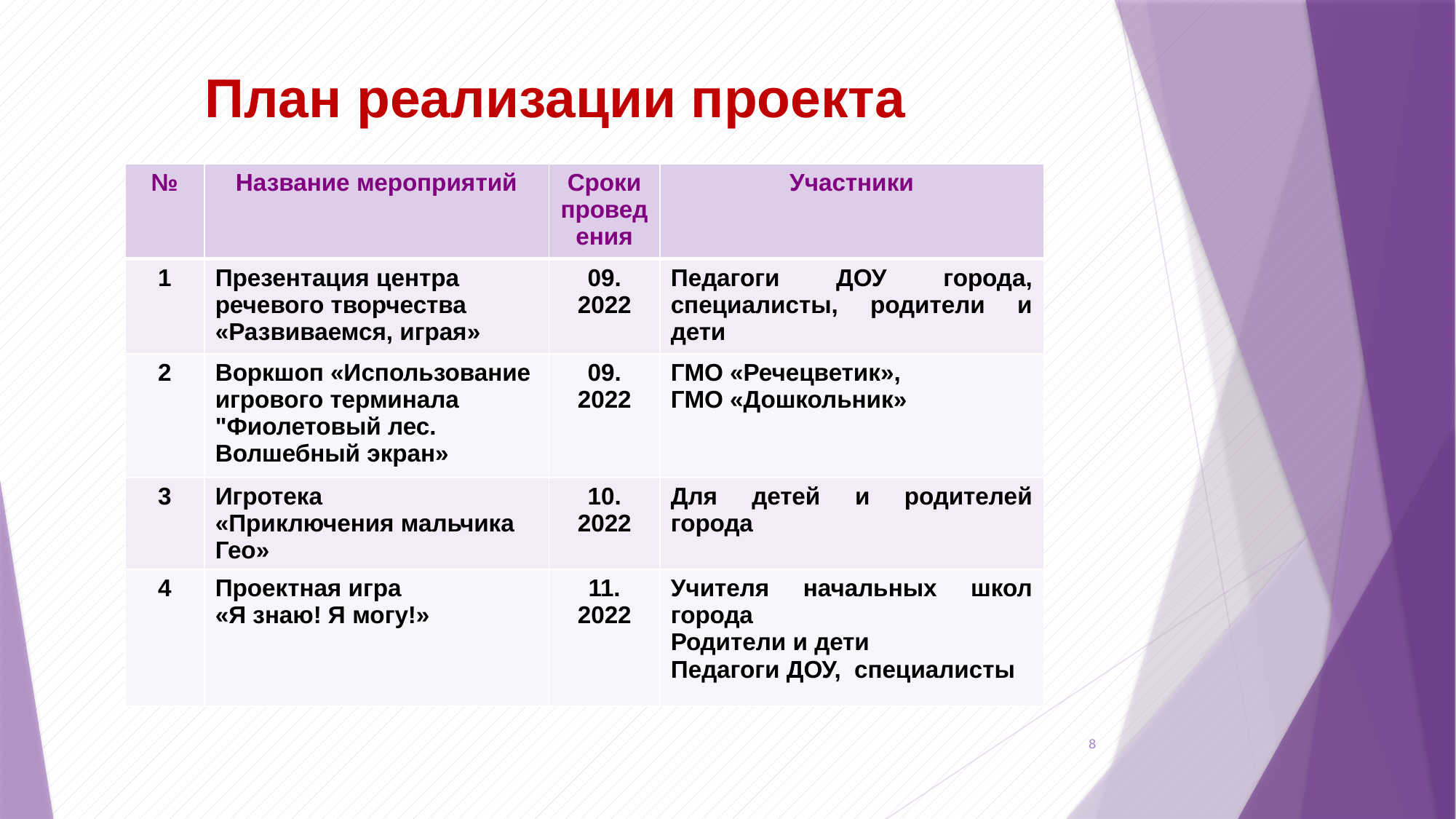

План реализации проекта
| № | Название мероприятий | Сроки проведения | Участники |
| --- | --- | --- | --- |
| 1 | Презентация центра речевого творчества «Развиваемся, играя» | 09. 2022 | Педагоги ДОУ города, специалисты, родители и дети |
| 2 | Воркшоп «Использование игрового терминала "Фиолетовый лес. Волшебный экран» | 09. 2022 | ГМО «Речецветик», ГМО «Дошкольник» |
| 3 | Игротека «Приключения мальчика Гео» | 10. 2022 | Для детей и родителей города |
| 4 | Проектная игра «Я знаю! Я могу!» | 11. 2022 | Учителя начальных школ города Родители и дети Педагоги ДОУ, специалисты |
8